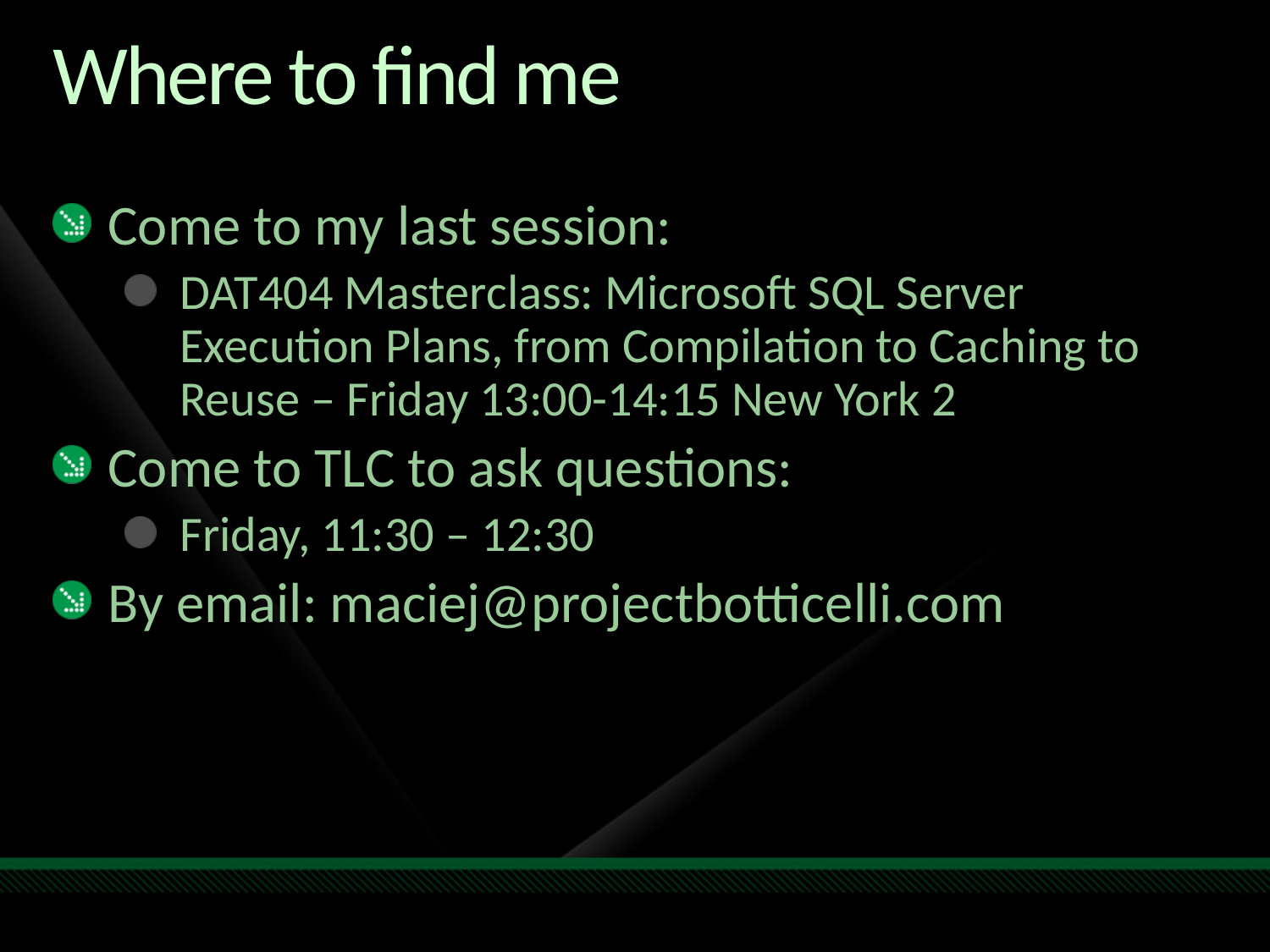

# Where to find me
Come to my last session:
DAT404 Masterclass: Microsoft SQL Server Execution Plans, from Compilation to Caching to Reuse – Friday 13:00-14:15 New York 2
Come to TLC to ask questions:
Friday, 11:30 – 12:30
By email: maciej@projectbotticelli.com